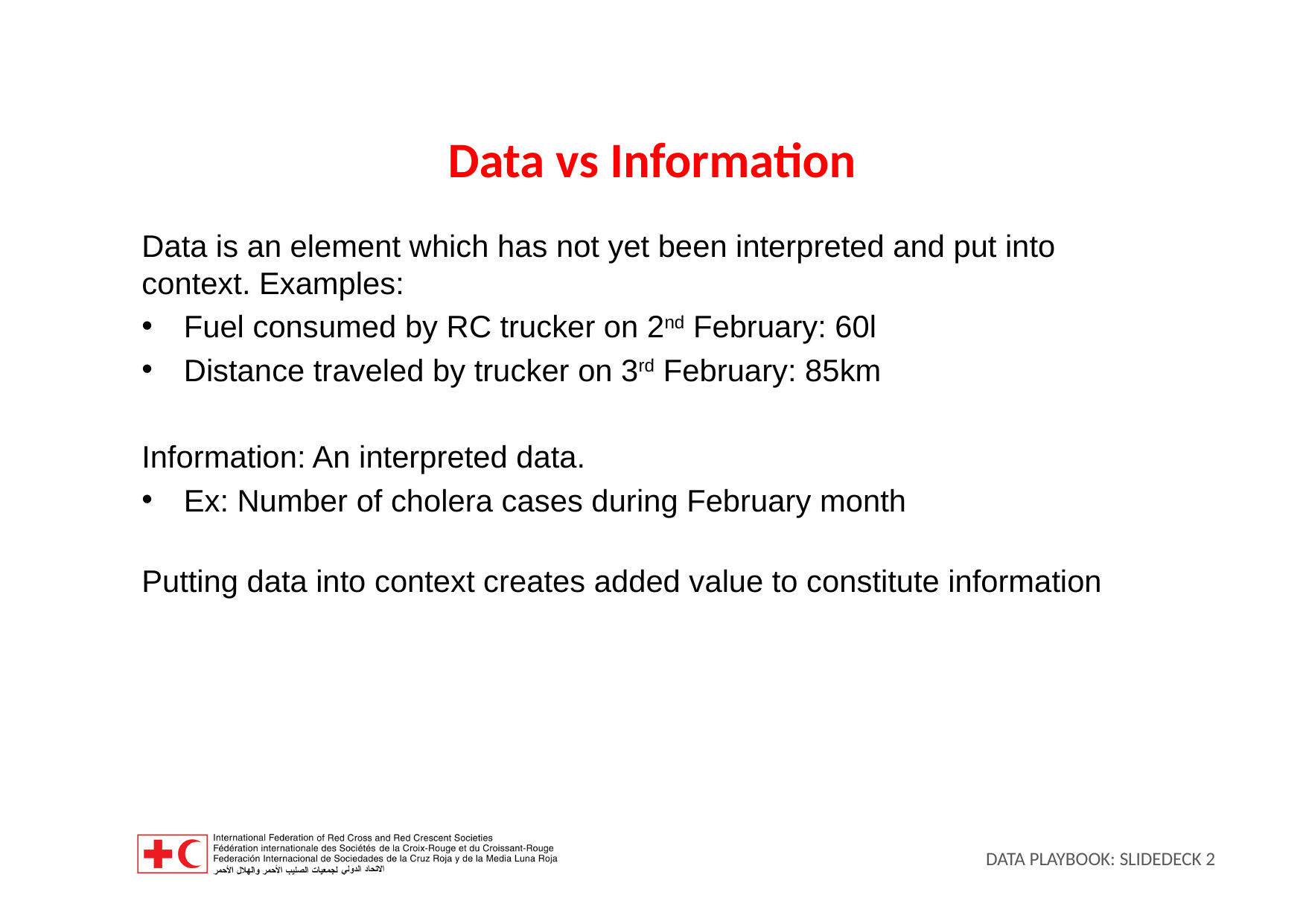

Data is an element which has not yet been interpreted and put into context. Examples:
Fuel consumed by RC trucker on 2nd February: 60l
Distance traveled by trucker on 3rd February: 85km

Information: An interpreted data.
Ex: Number of cholera cases during February month
Putting data into context creates added value to constitute information